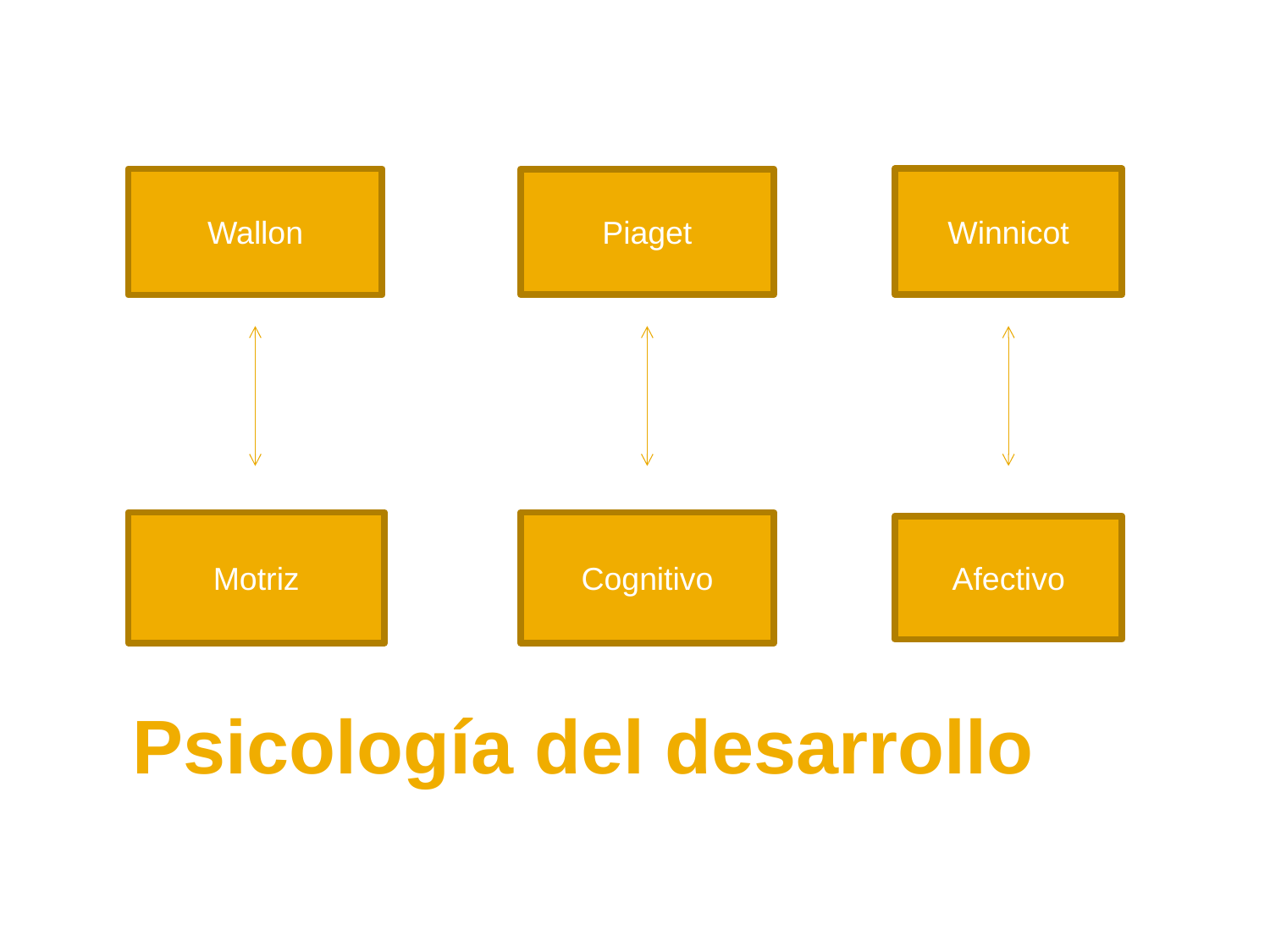

Wallon
Winnicot
Piaget

Motriz
Cognitivo
Afectivo
Psicología del desarrollo